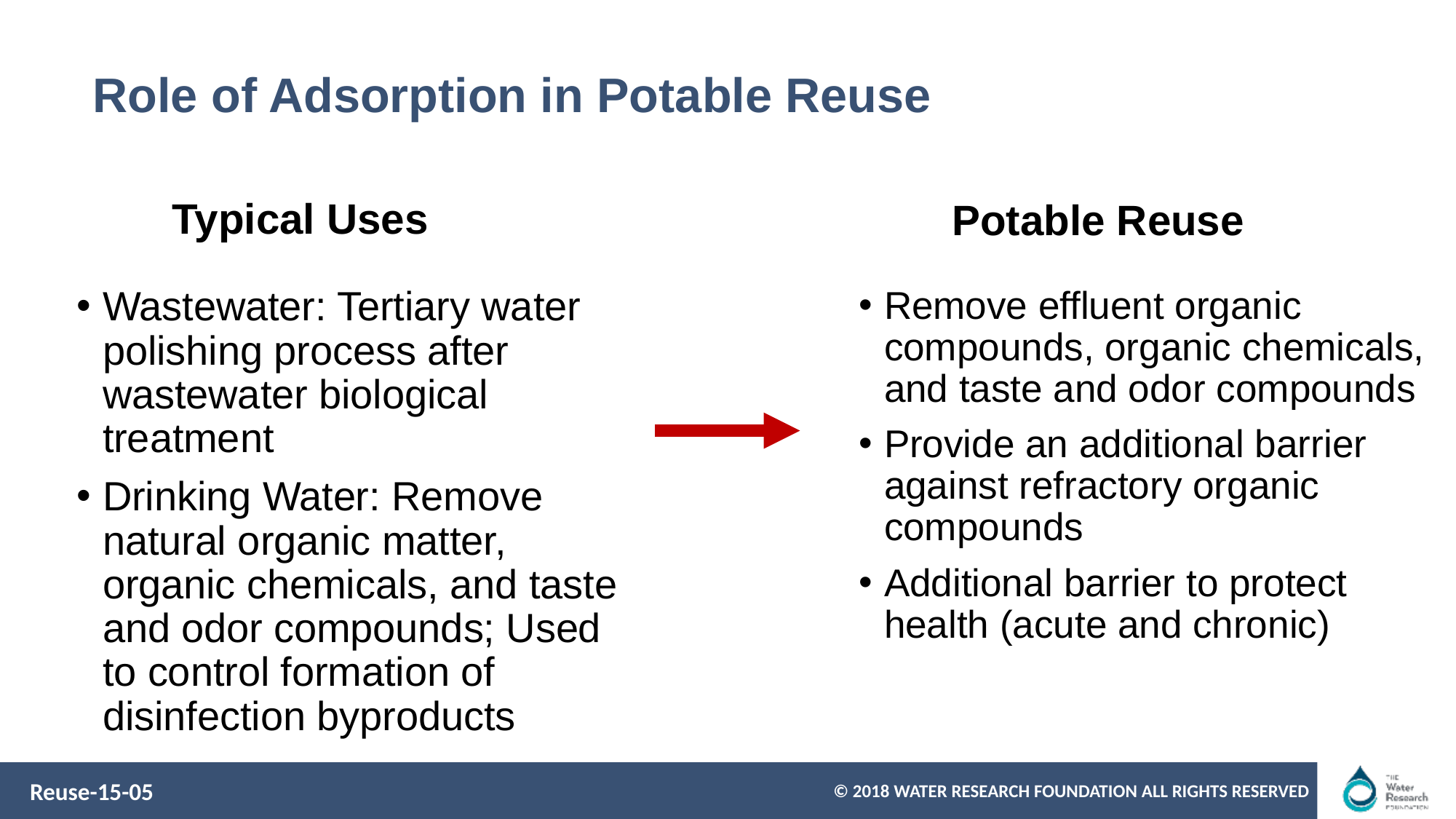

# Role of Adsorption in Potable Reuse
Typical Uses
Potable Reuse
Remove effluent organic compounds, organic chemicals, and taste and odor compounds
Provide an additional barrier against refractory organic compounds
Additional barrier to protect health (acute and chronic)

Wastewater: Tertiary water polishing process after wastewater biological treatment
Drinking Water: Remove natural organic matter, organic chemicals, and taste and odor compounds; Used to control formation of disinfection byproducts